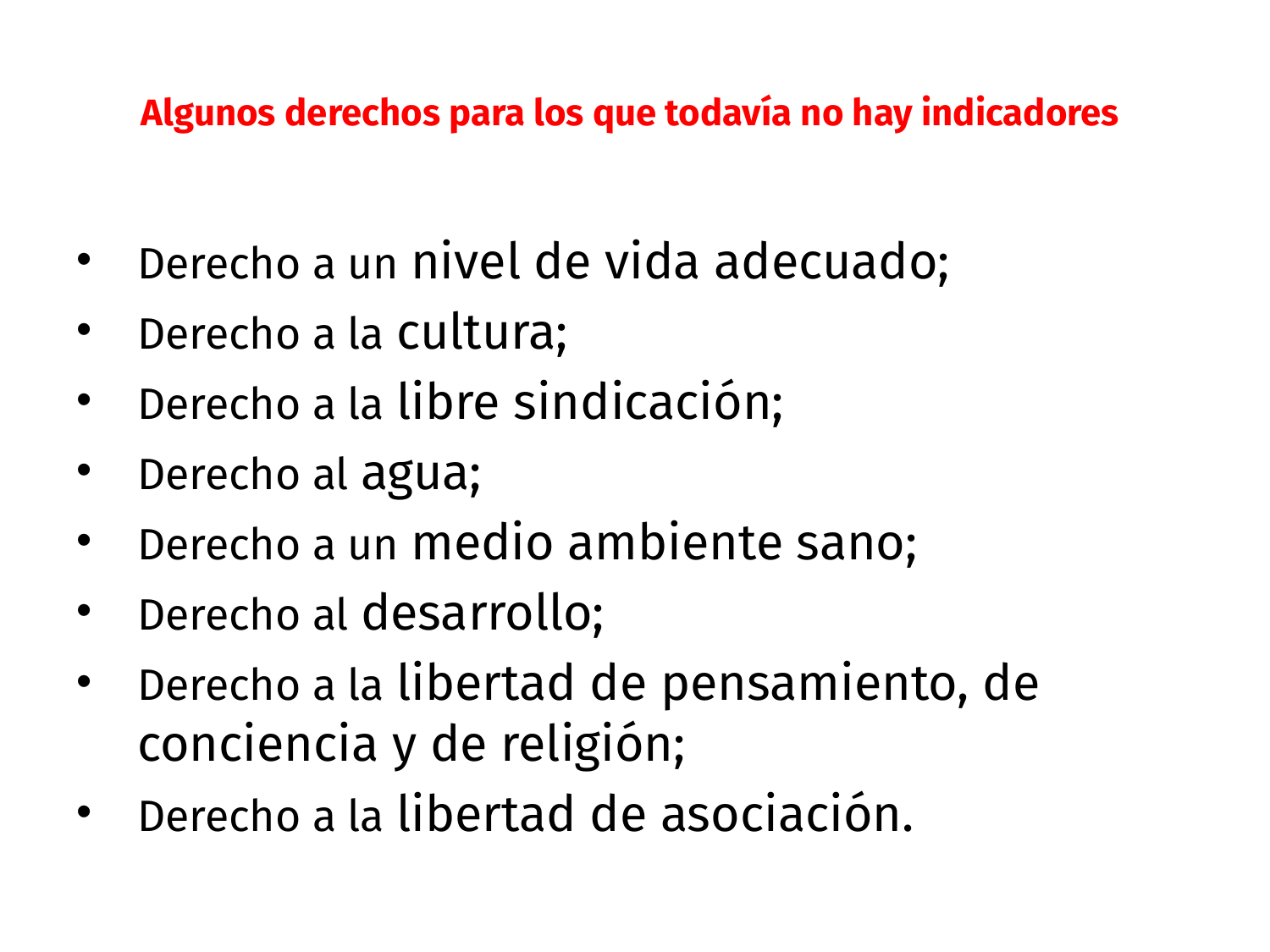

# Algunos derechos para los que todavía no hay indicadores
Derecho a un nivel de vida adecuado;
Derecho a la cultura;
Derecho a la libre sindicación;
Derecho al agua;
Derecho a un medio ambiente sano;
Derecho al desarrollo;
Derecho a la libertad de pensamiento, de conciencia y de religión;
Derecho a la libertad de asociación.